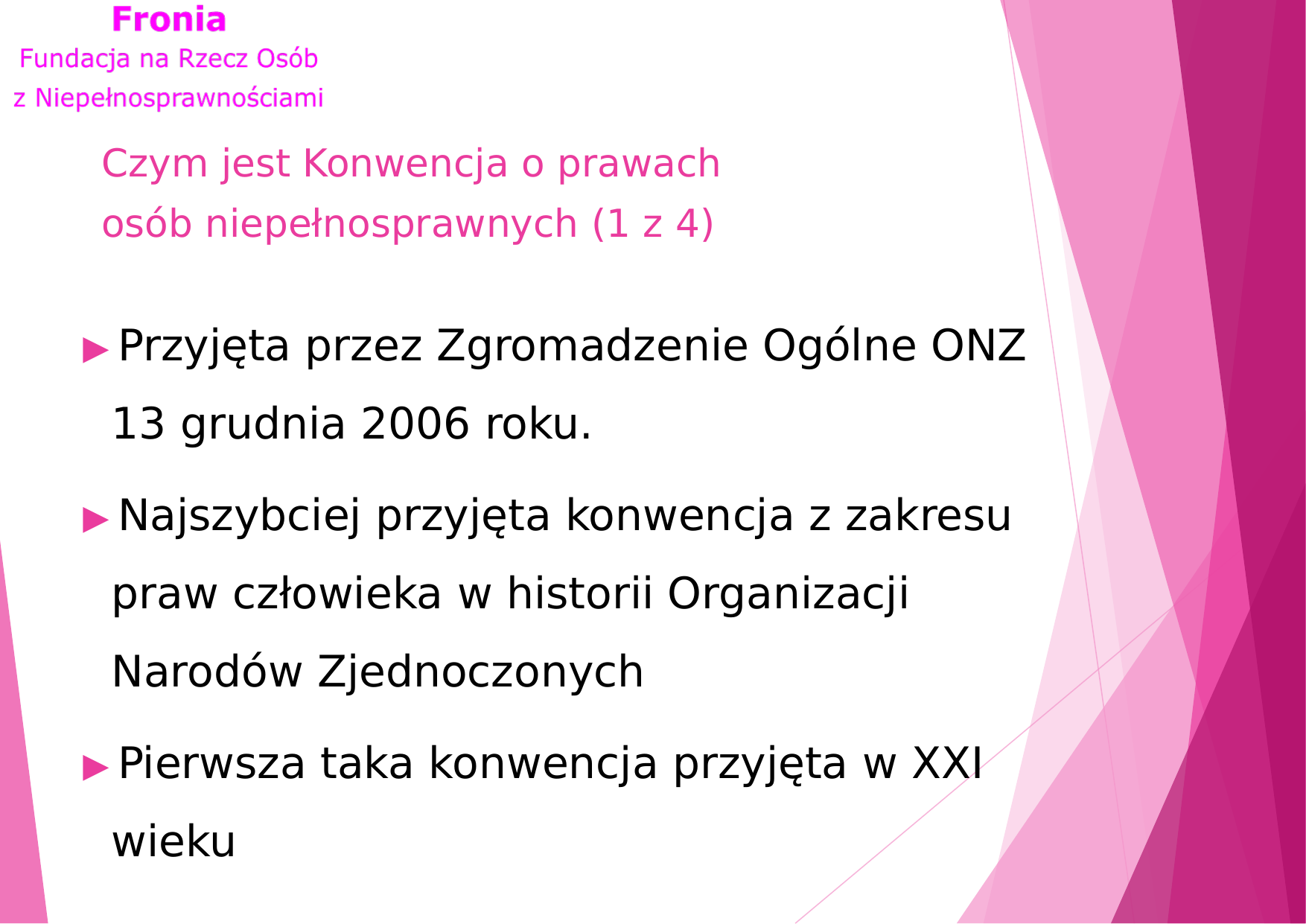

# Czym jest Konwencja o prawach osób niepełnosprawnych (1 z 4)
Przyjęta przez Zgromadzenie Ogólne ONZ
13 grudnia 2006 roku.
Najszybciej przyjęta konwencja z zakresu praw człowieka w historii Organizacji Narodów Zjednoczonych
Pierwsza taka konwencja przyjęta w XXI wieku